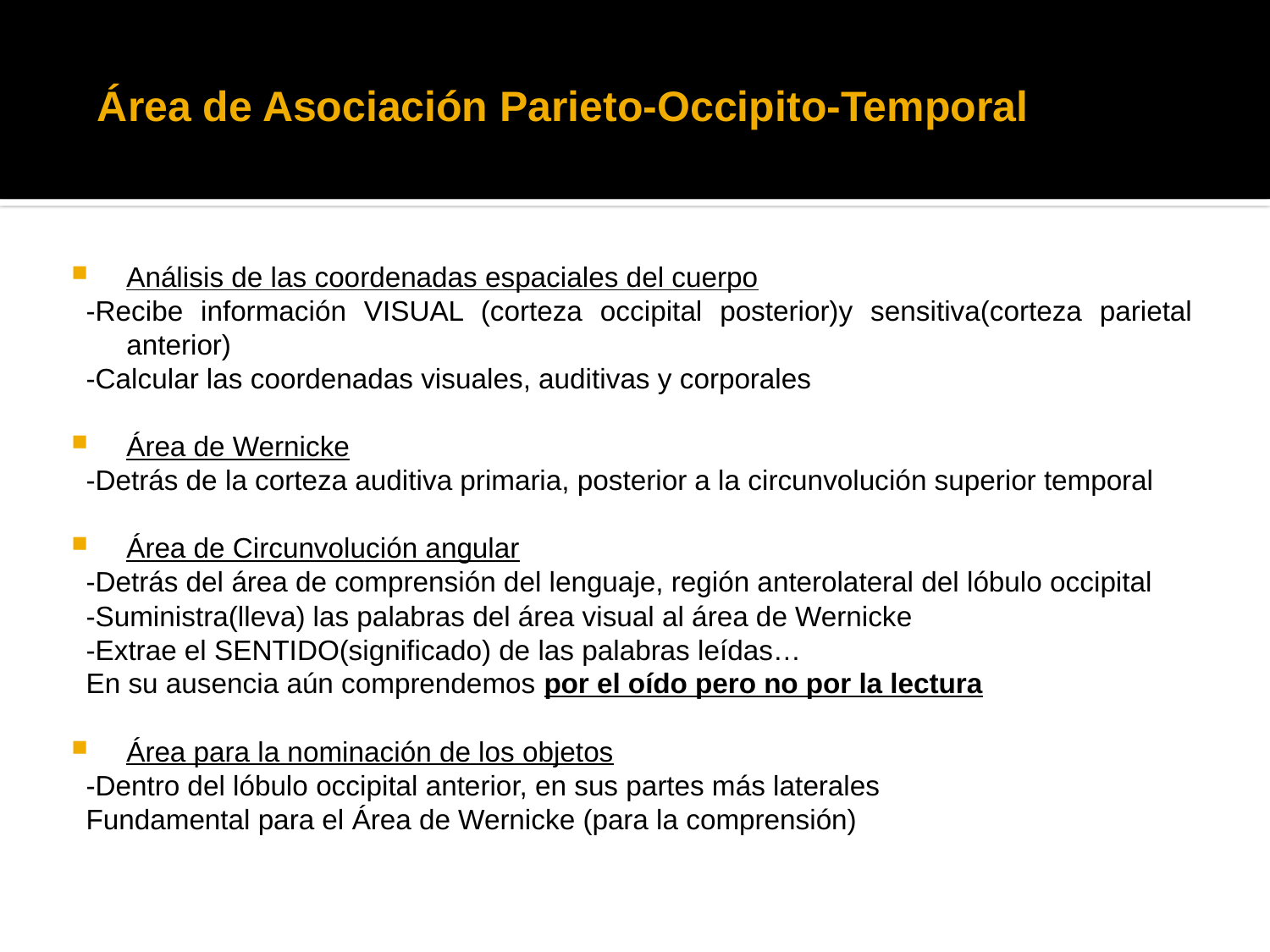

Área de Asociación Parieto-Occipito-Temporal
Análisis de las coordenadas espaciales del cuerpo
-Recibe información VISUAL (corteza occipital posterior)y sensitiva(corteza parietal anterior)
-Calcular las coordenadas visuales, auditivas y corporales

Área de Wernicke
-Detrás de la corteza auditiva primaria, posterior a la circunvolución superior temporal

Área de Circunvolución angular
-Detrás del área de comprensión del lenguaje, región anterolateral del lóbulo occipital
-Suministra(lleva) las palabras del área visual al área de Wernicke
-Extrae el SENTIDO(significado) de las palabras leídas…
En su ausencia aún comprendemos por el oído pero no por la lectura

Área para la nominación de los objetos
-Dentro del lóbulo occipital anterior, en sus partes más laterales
Fundamental para el Área de Wernicke (para la comprensión)